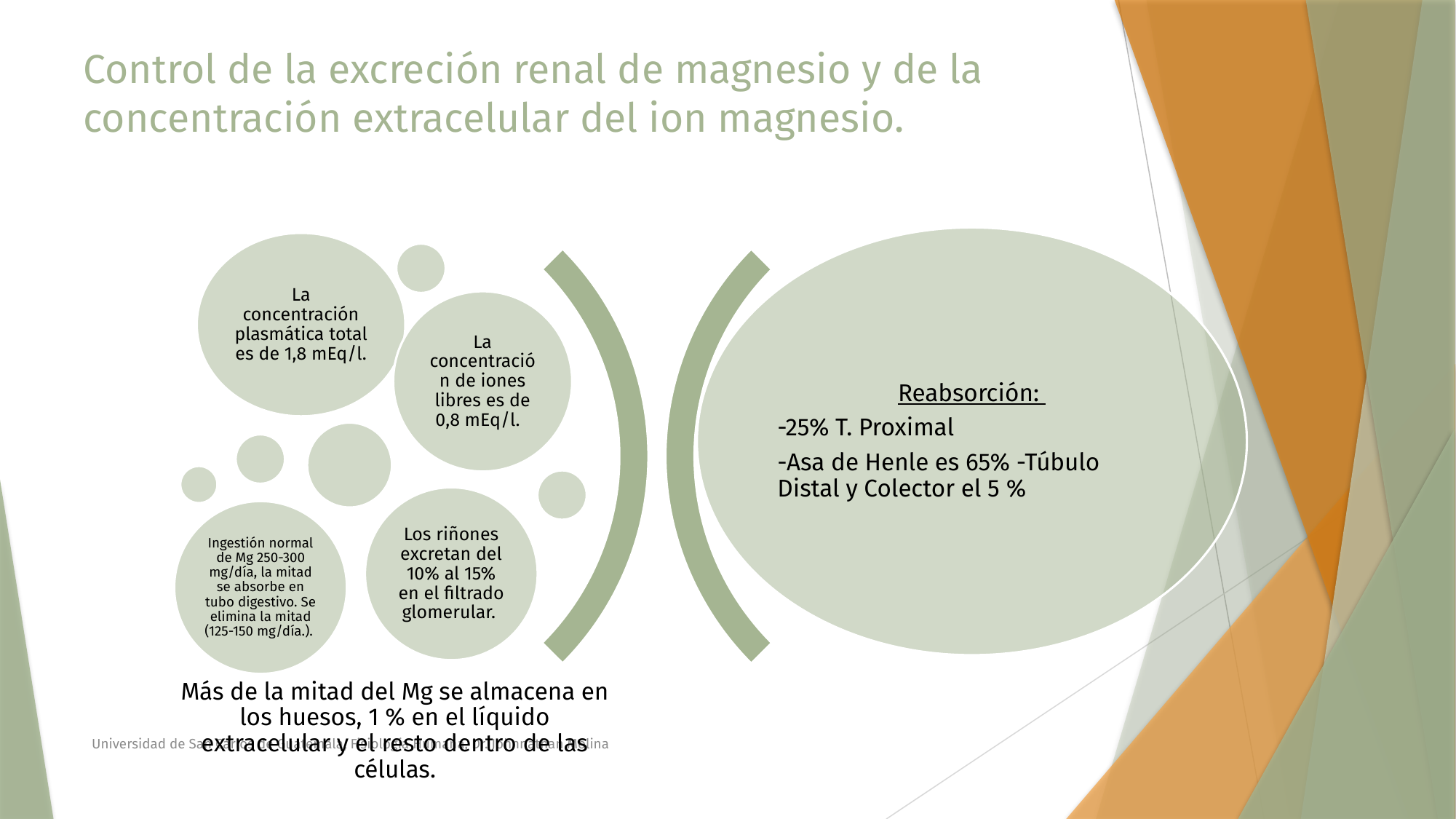

# Control de la excreción renal de magnesio y de la concentración extracelular del ion magnesio.

Reabsorción:
-25% T. Proximal
-Asa de Henle es 65% -Túbulo Distal y Colector el 5 %
La concentración plasmática total es de 1,8 mEq/l.
La concentración de iones libres es de 0,8 mEq/l.
Ingestión normal de Mg 250-300 mg/día, la mitad se absorbe en tubo digestivo. Se elimina la mitad (125-150 mg/día.).
Los riñones excretan del 10% al 15% en el filtrado glomerular.
Más de la mitad del Mg se almacena en los huesos, 1 % en el líquido extracelular y el resto dentro de las células.
Universidad de San Carlos de Guatemala, Fisiología Humana, Dr. Johnnathan Molina